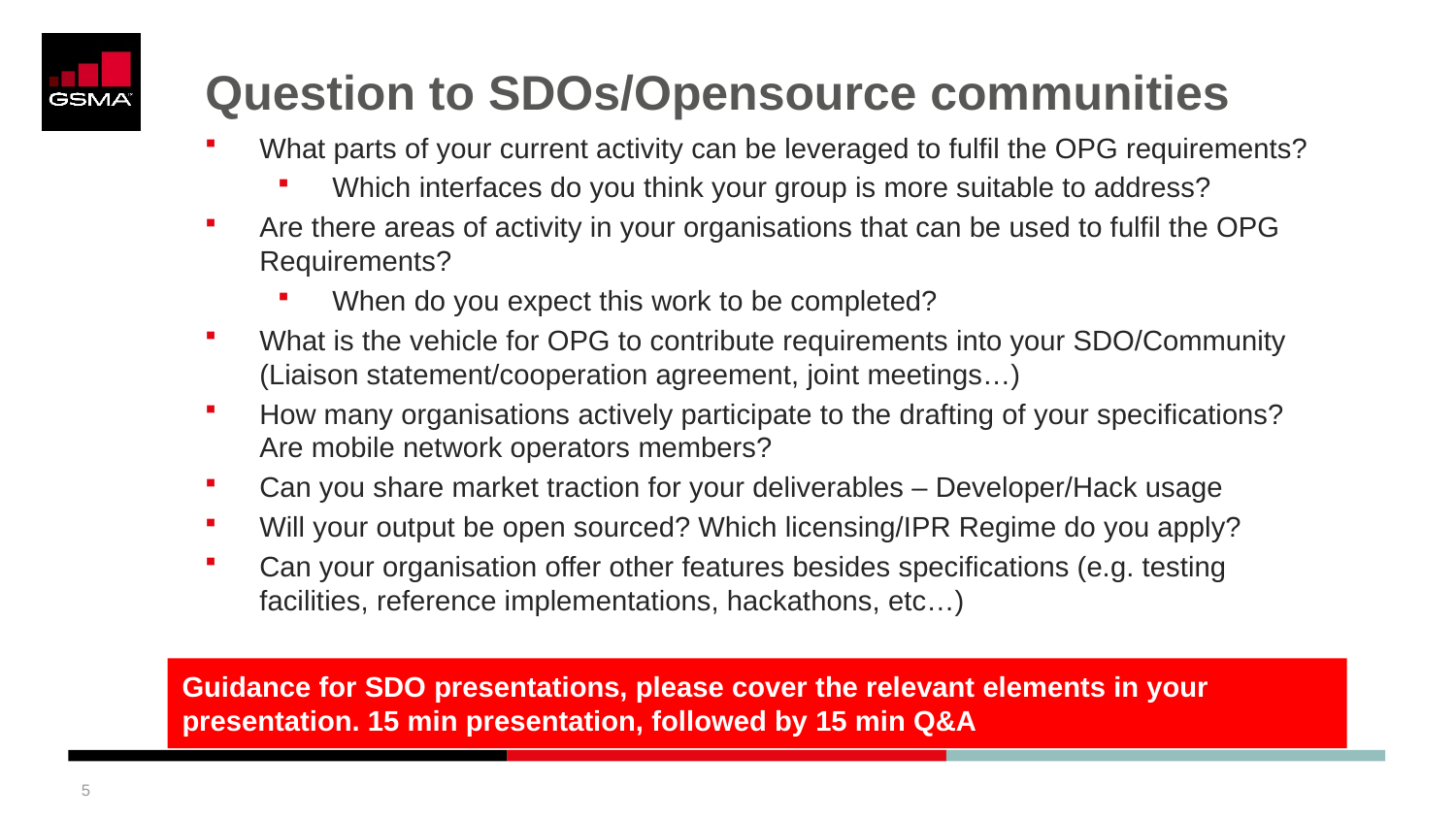

# Question to SDOs/Opensource communities
What parts of your current activity can be leveraged to fulfil the OPG requirements?
Which interfaces do you think your group is more suitable to address?
Are there areas of activity in your organisations that can be used to fulfil the OPG Requirements?
When do you expect this work to be completed?
What is the vehicle for OPG to contribute requirements into your SDO/Community (Liaison statement/cooperation agreement, joint meetings…)
How many organisations actively participate to the drafting of your specifications? Are mobile network operators members?
Can you share market traction for your deliverables – Developer/Hack usage
Will your output be open sourced? Which licensing/IPR Regime do you apply?
Can your organisation offer other features besides specifications (e.g. testing facilities, reference implementations, hackathons, etc…)
Guidance for SDO presentations, please cover the relevant elements in your presentation. 15 min presentation, followed by 15 min Q&A
5